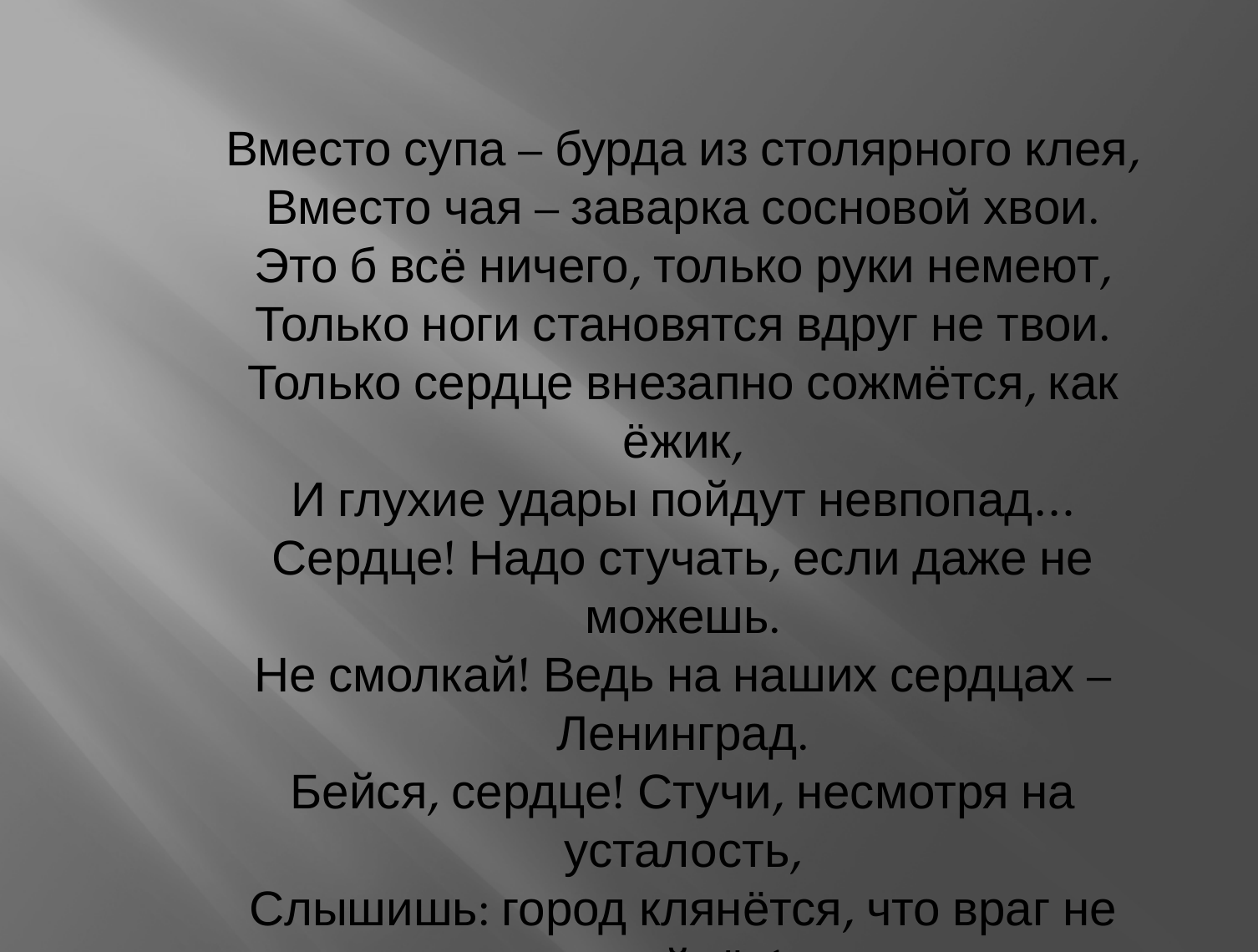

Вместо супа – бурда из столярного клея,
Вместо чая – заварка сосновой хвои.
Это б всё ничего, только руки немеют,
Только ноги становятся вдруг не твои.
Только сердце внезапно сожмётся, как ёжик,
И глухие удары пойдут невпопад…
Сердце! Надо стучать, если даже не можешь.
Не смолкай! Ведь на наших сердцах – Ленинград.
Бейся, сердце! Стучи, несмотря на усталость,
Слышишь: город клянётся, что враг не пройдёт!